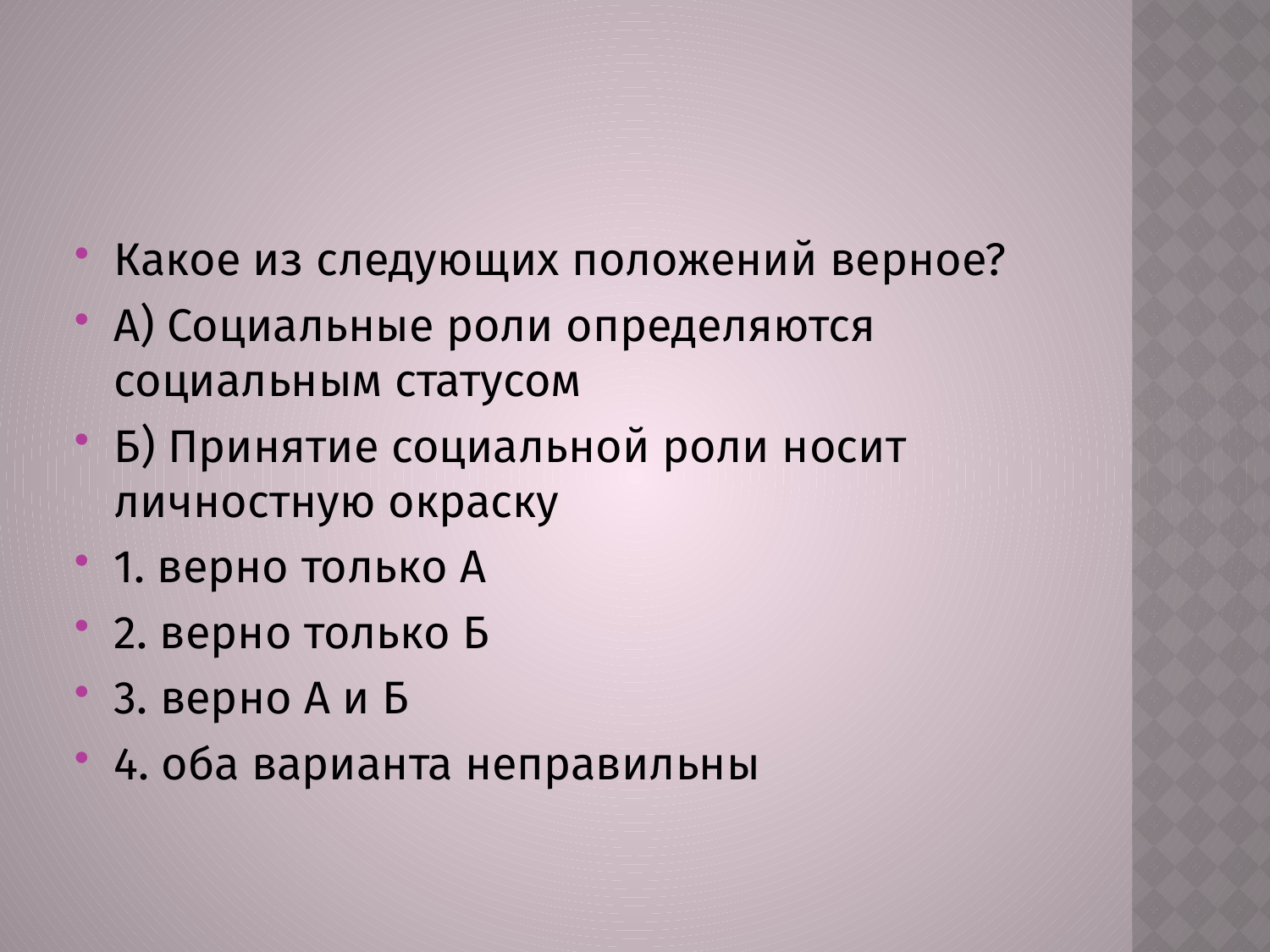

#
Какое из следующих положений верное?
А) Социальные роли определяются социальным статусом
Б) Принятие социальной роли носит личностную окраску
1. верно только А
2. верно только Б
3. верно А и Б
4. оба варианта неправильны